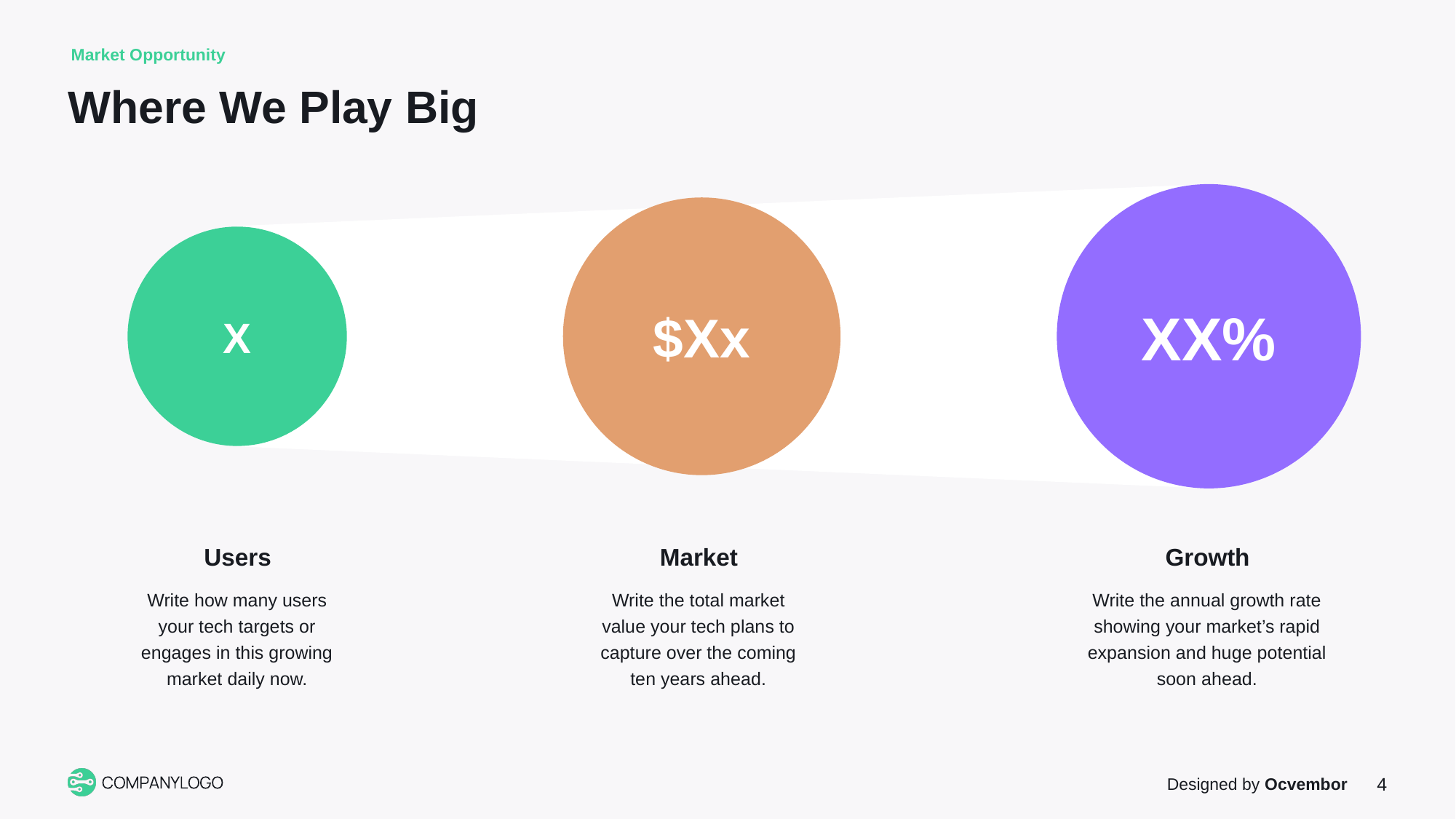

Market Opportunity
# Where We Play Big

XX%
$Xx
X
Users
Market
Growth
Write how many users your tech targets or engages in this growing market daily now.
Write the total market value your tech plans to capture over the coming ten years ahead.
Write the annual growth rate showing your market’s rapid expansion and huge potential soon ahead.